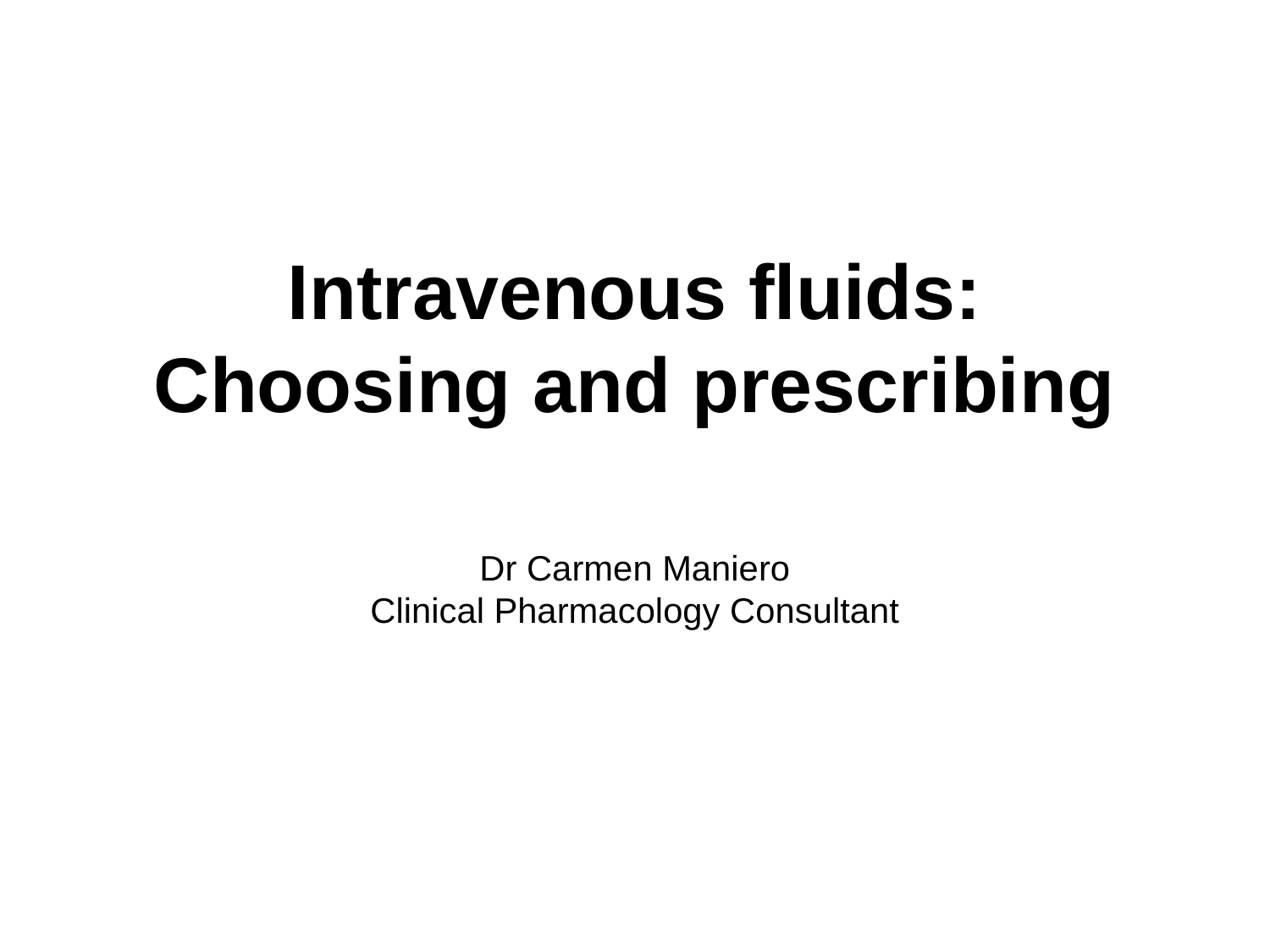

# Intravenous fluids: Choosing and prescribing
Dr Carmen Maniero
Clinical Pharmacology Consultant